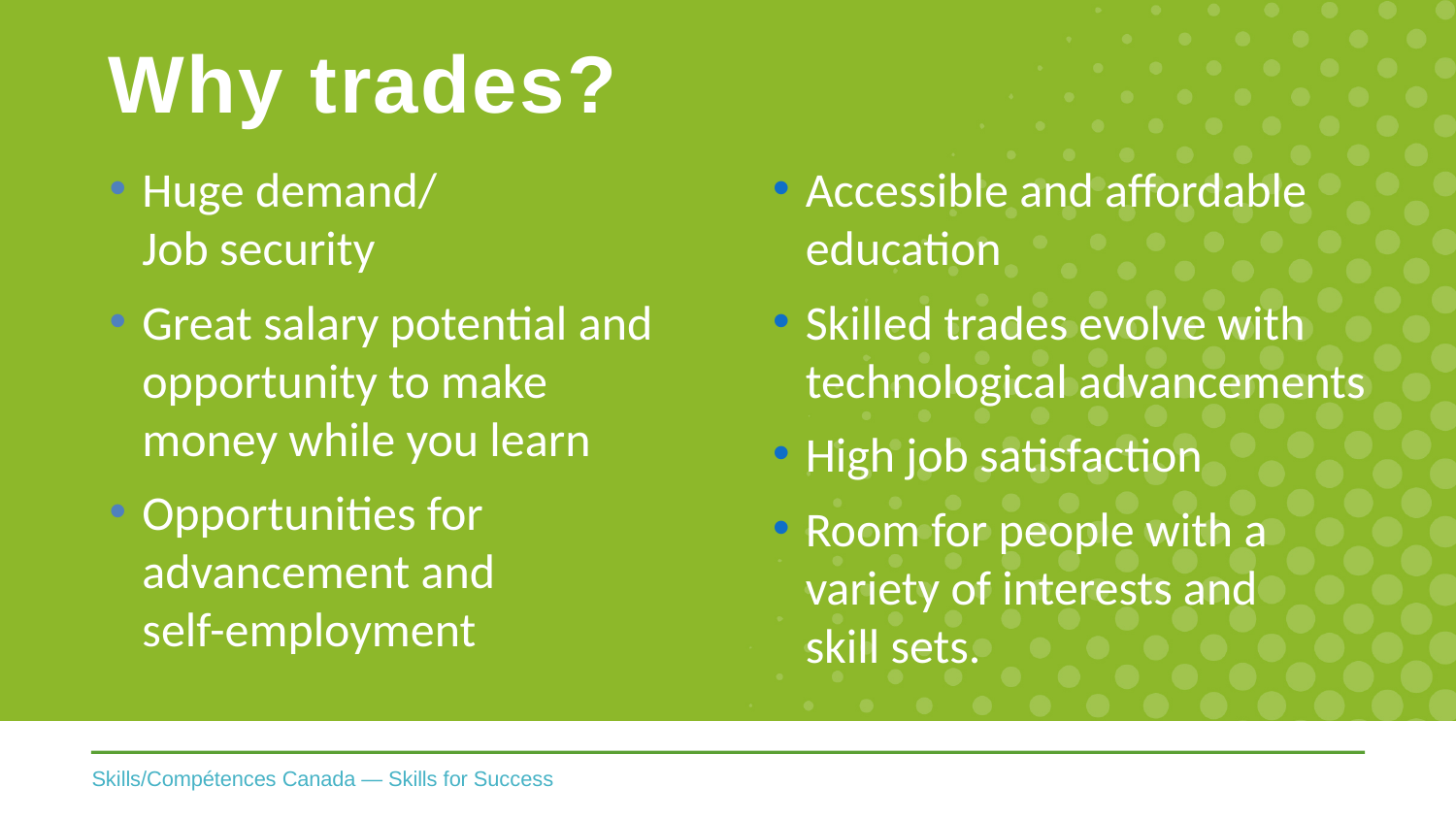

# Why trades?
Huge demand/
Job security
Great salary potential and opportunity to make money while you learn
Opportunities for advancement and
self-employment
Accessible and affordable education
Skilled trades evolve with technological advancements
High job satisfaction
Room for people with a variety of interests and
skill sets.